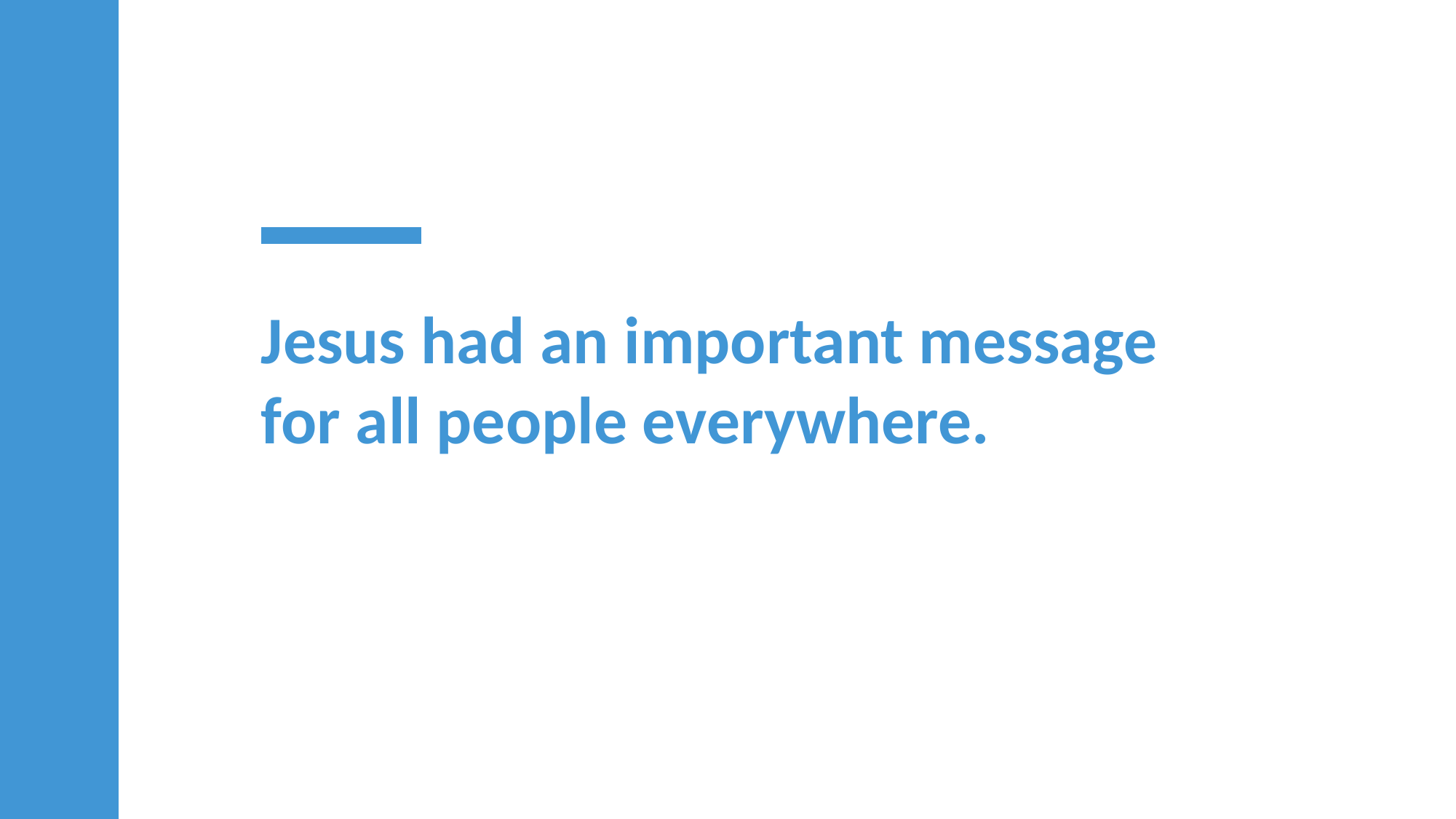

Jesus had an important message for all people everywhere.